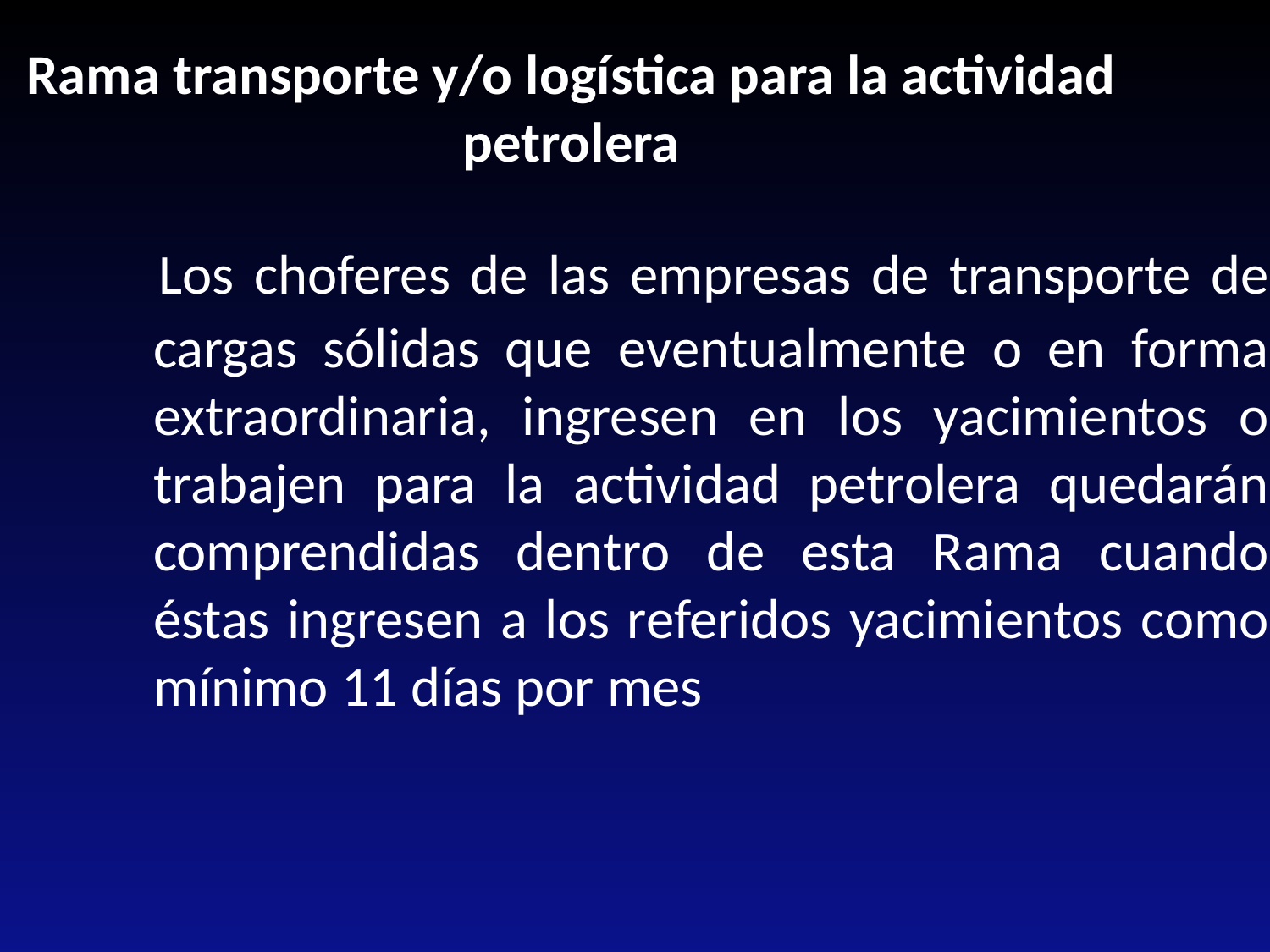

Rama transporte y/o logística para la actividad petrolera
  Los choferes de las empresas de transporte de cargas sólidas que eventualmente o en forma extraordinaria, ingresen en los yacimientos o trabajen para la actividad petrolera quedarán comprendidas dentro de esta Rama cuando éstas ingresen a los referidos yacimientos como mínimo 11 días por mes